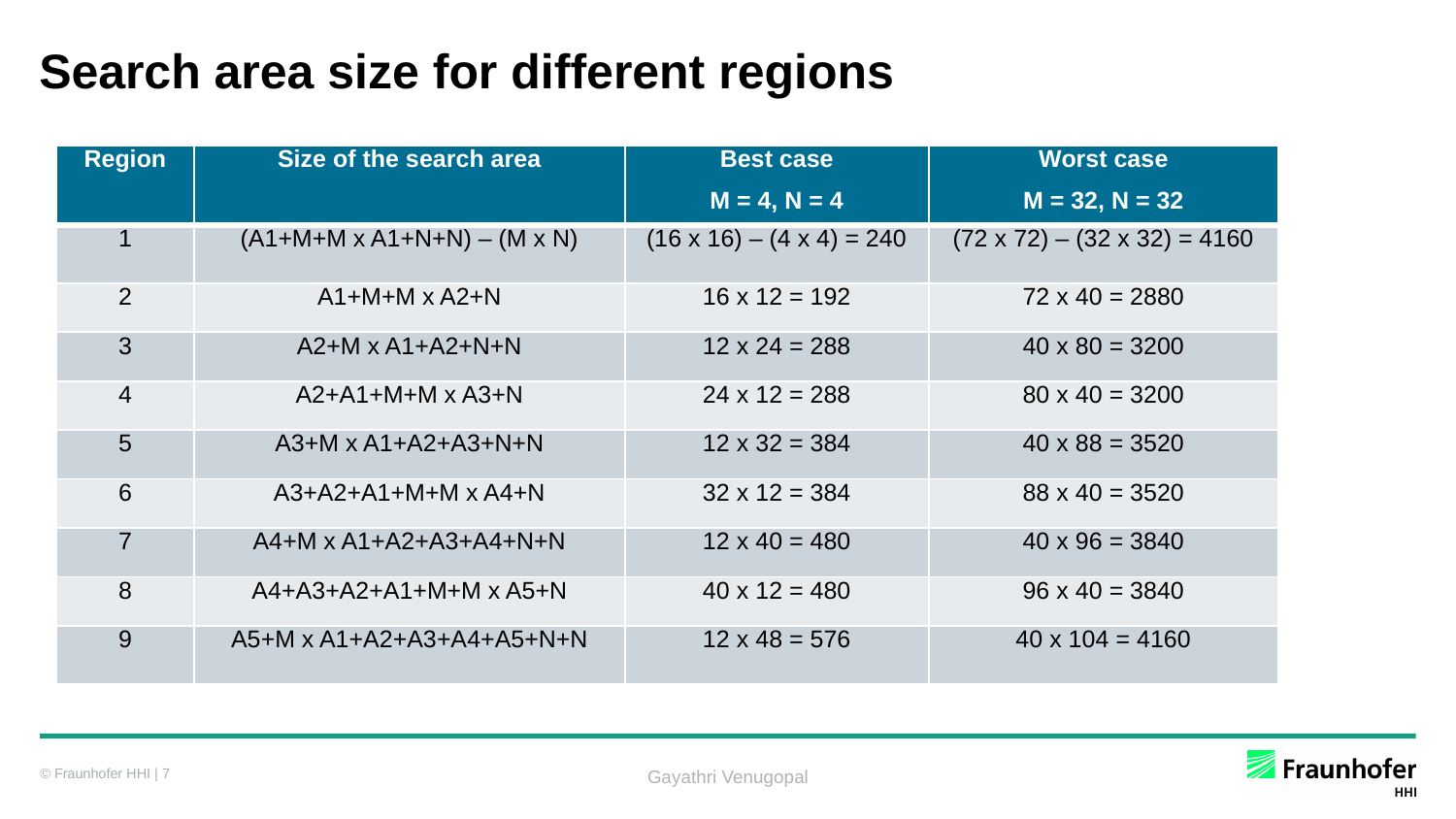

# Search area size for different regions
| Region | Size of the search area | Best case M = 4, N = 4 | Worst case M = 32, N = 32 |
| --- | --- | --- | --- |
| 1 | (A1+M+M x A1+N+N) – (M x N) | (16 x 16) – (4 x 4) = 240 | (72 x 72) – (32 x 32) = 4160 |
| 2 | A1+M+M x A2+N | 16 x 12 = 192 | 72 x 40 = 2880 |
| 3 | A2+M x A1+A2+N+N | 12 x 24 = 288 | 40 x 80 = 3200 |
| 4 | A2+A1+M+M x A3+N | 24 x 12 = 288 | 80 x 40 = 3200 |
| 5 | A3+M x A1+A2+A3+N+N | 12 x 32 = 384 | 40 x 88 = 3520 |
| 6 | A3+A2+A1+M+M x A4+N | 32 x 12 = 384 | 88 x 40 = 3520 |
| 7 | A4+M x A1+A2+A3+A4+N+N | 12 x 40 = 480 | 40 x 96 = 3840 |
| 8 | A4+A3+A2+A1+M+M x A5+N | 40 x 12 = 480 | 96 x 40 = 3840 |
| 9 | A5+M x A1+A2+A3+A4+A5+N+N | 12 x 48 = 576 | 40 x 104 = 4160 |
Gayathri Venugopal